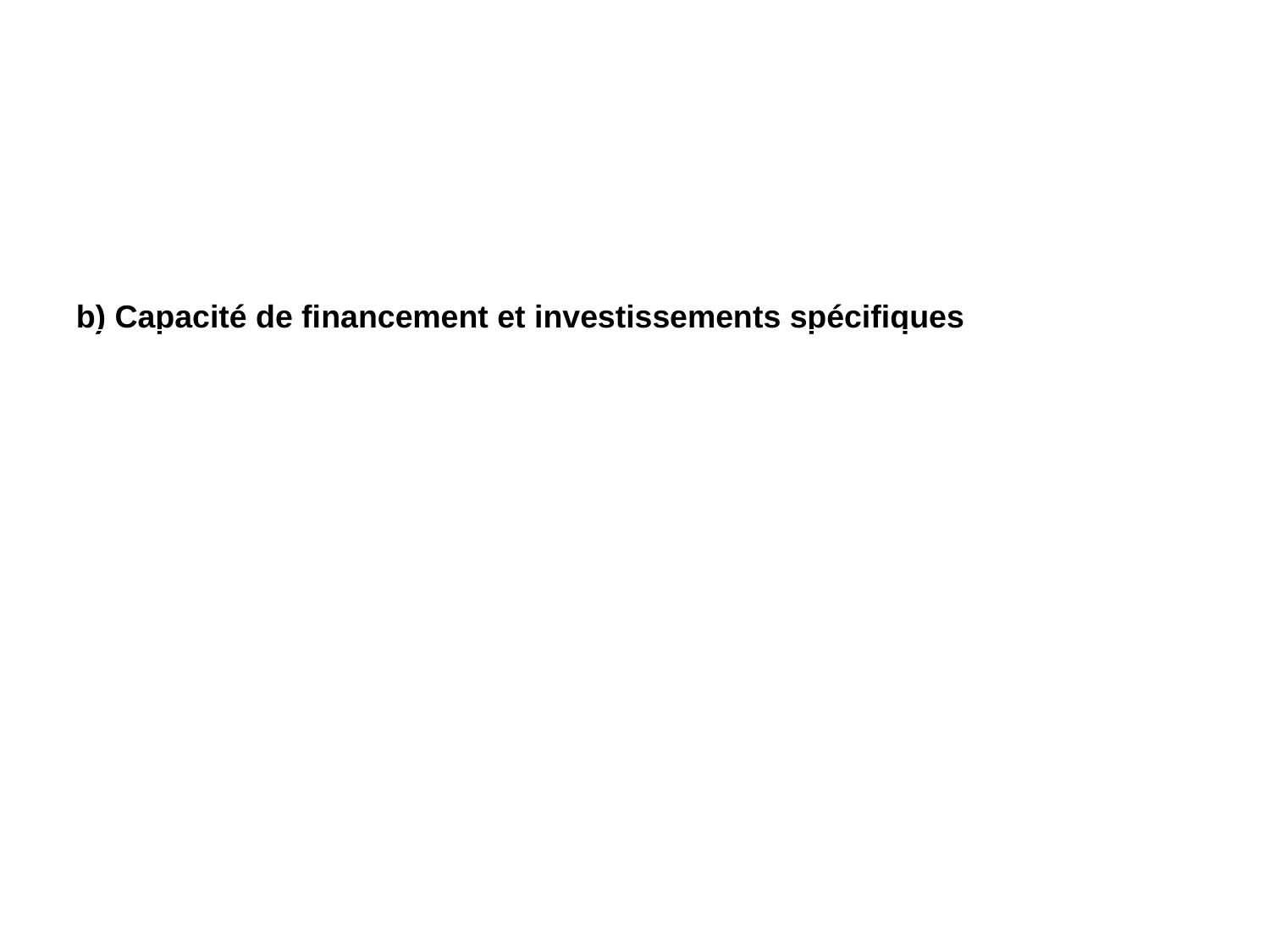

b) Capacité de financement et investissements spécifiques